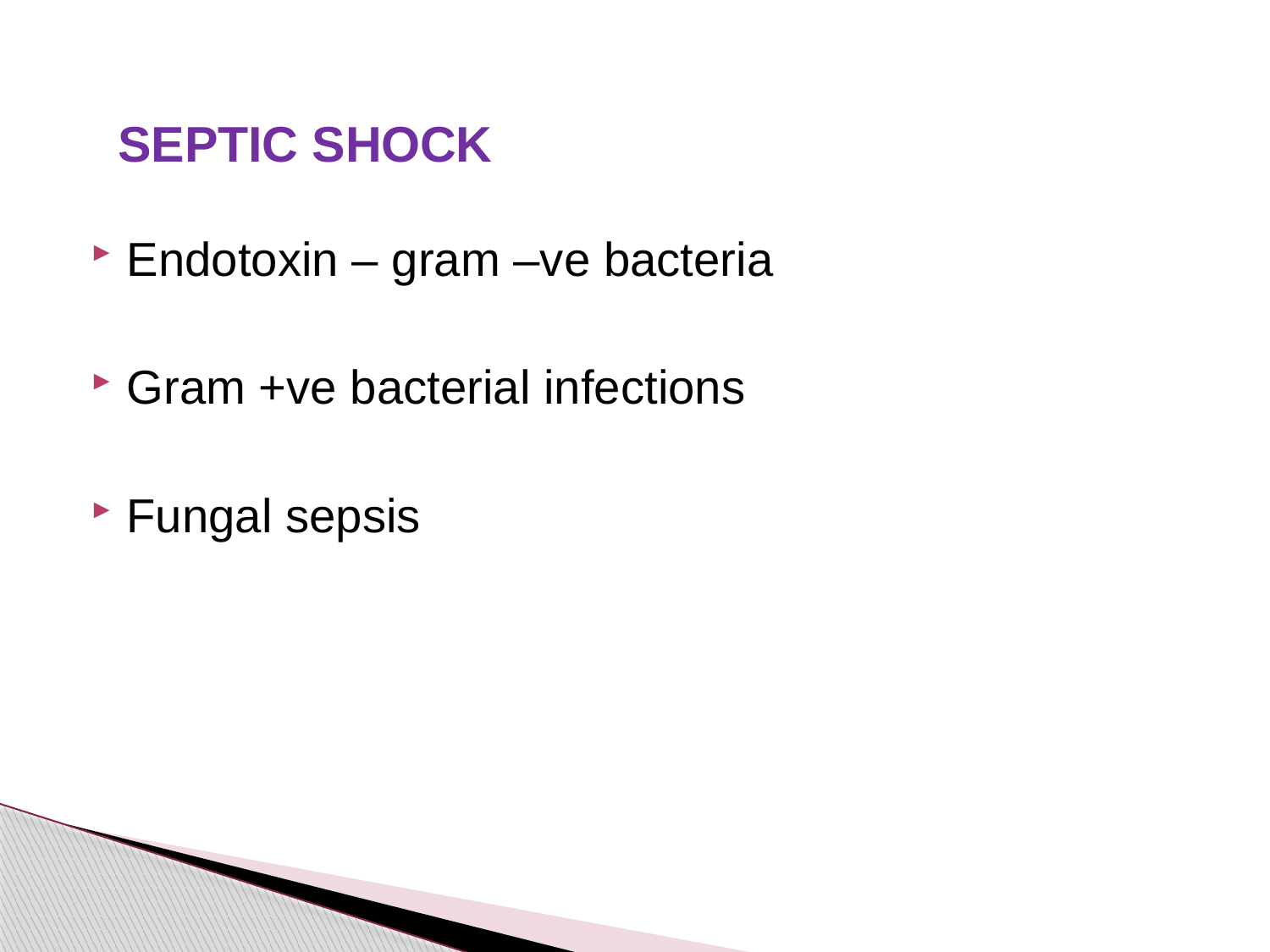

# SEPTIC SHOCK
Endotoxin – gram –ve bacteria

Gram +ve bacterial infections

Fungal sepsis